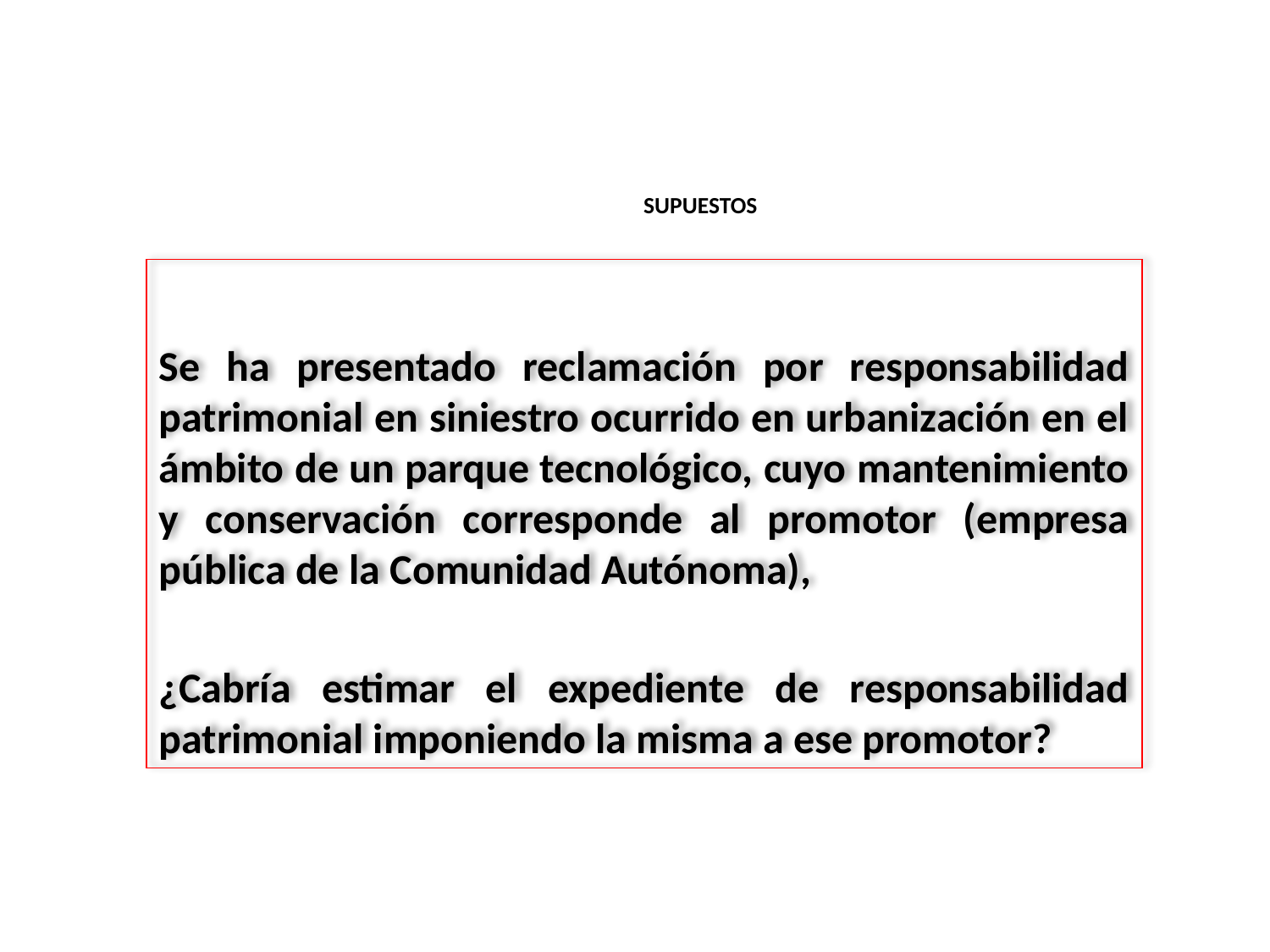

# SUPUESTOS
Se ha presentado reclamación por responsabilidad patrimonial en siniestro ocurrido en urbanización en el ámbito de un parque tecnológico, cuyo mantenimiento y conservación corresponde al promotor (empresa pública de la Comunidad Autónoma),

¿Cabría estimar el expediente de responsabilidad patrimonial imponiendo la misma a ese promotor?